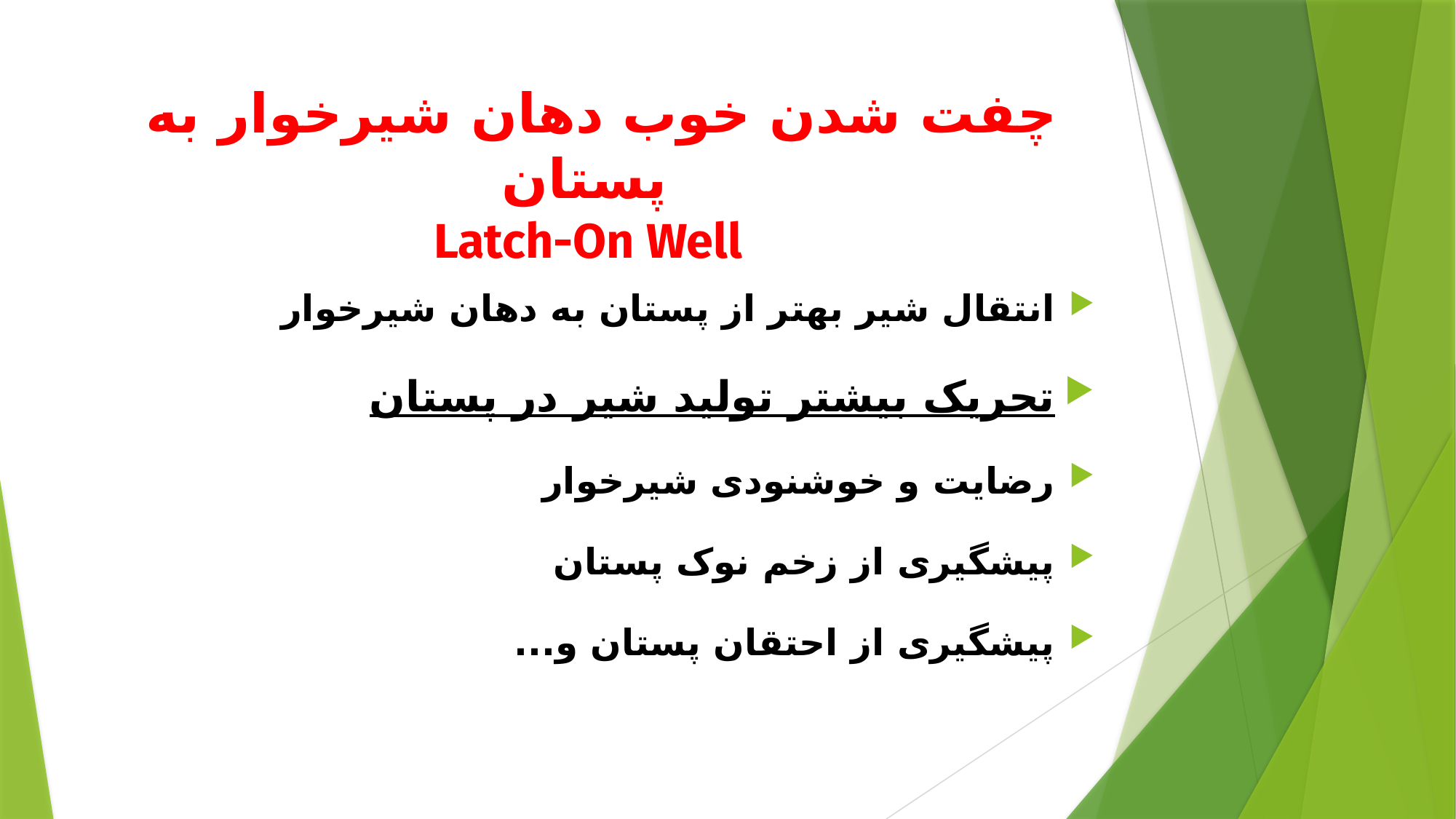

# چفت شدن خوب دهان شیرخوار به پستان Latch-On Well
انتقال شیر بهتر از پستان به دهان شیرخوار
تحریک بیشتر تولید شیر در پستان
رضایت و خوشنودی شیرخوار
پیشگیری از زخم نوک پستان
پیشگیری از احتقان پستان و...